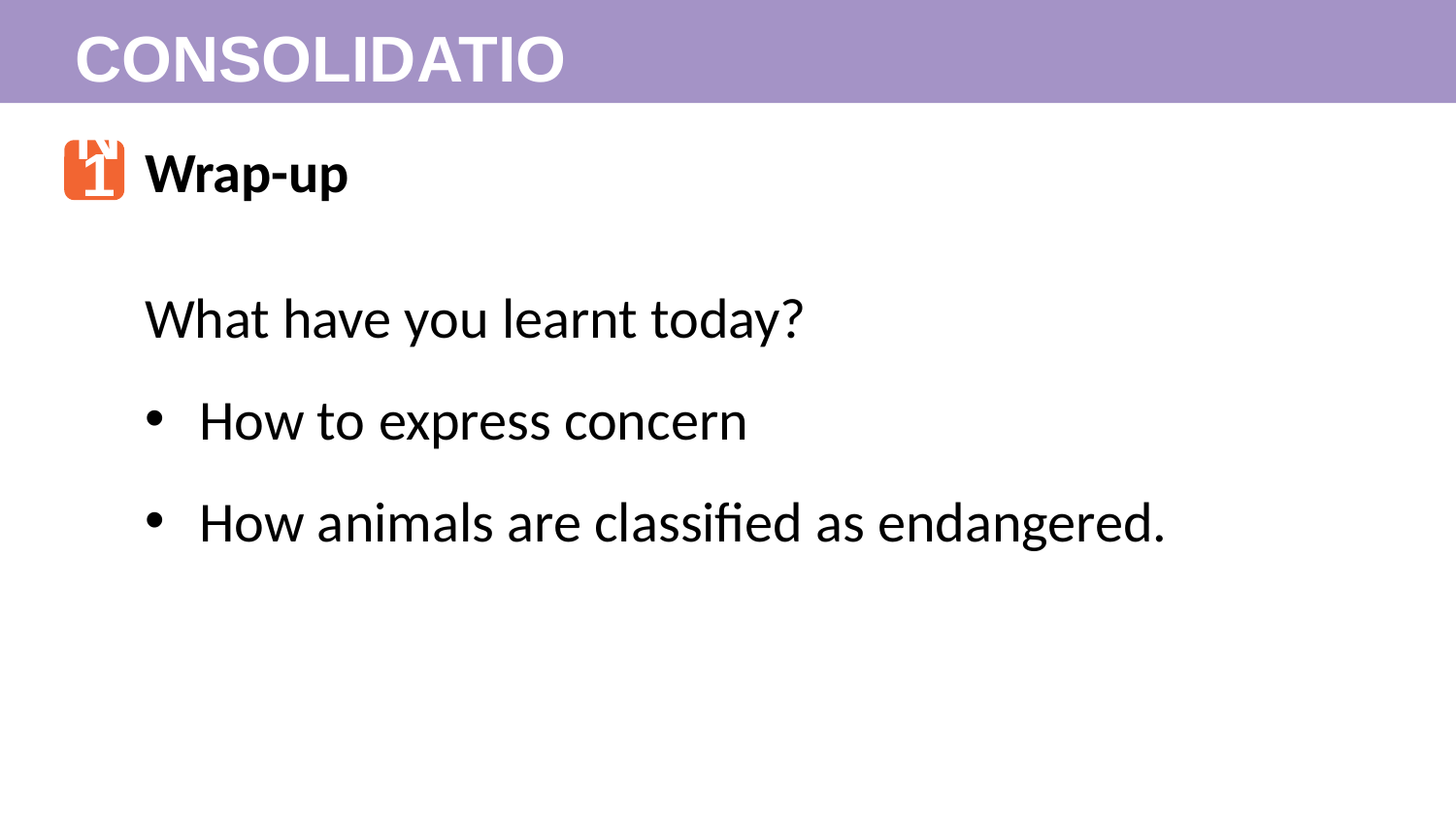

CONSOLIDATION
1
Wrap-up

What have you learnt today?
How to express concern
How animals are classified as endangered.